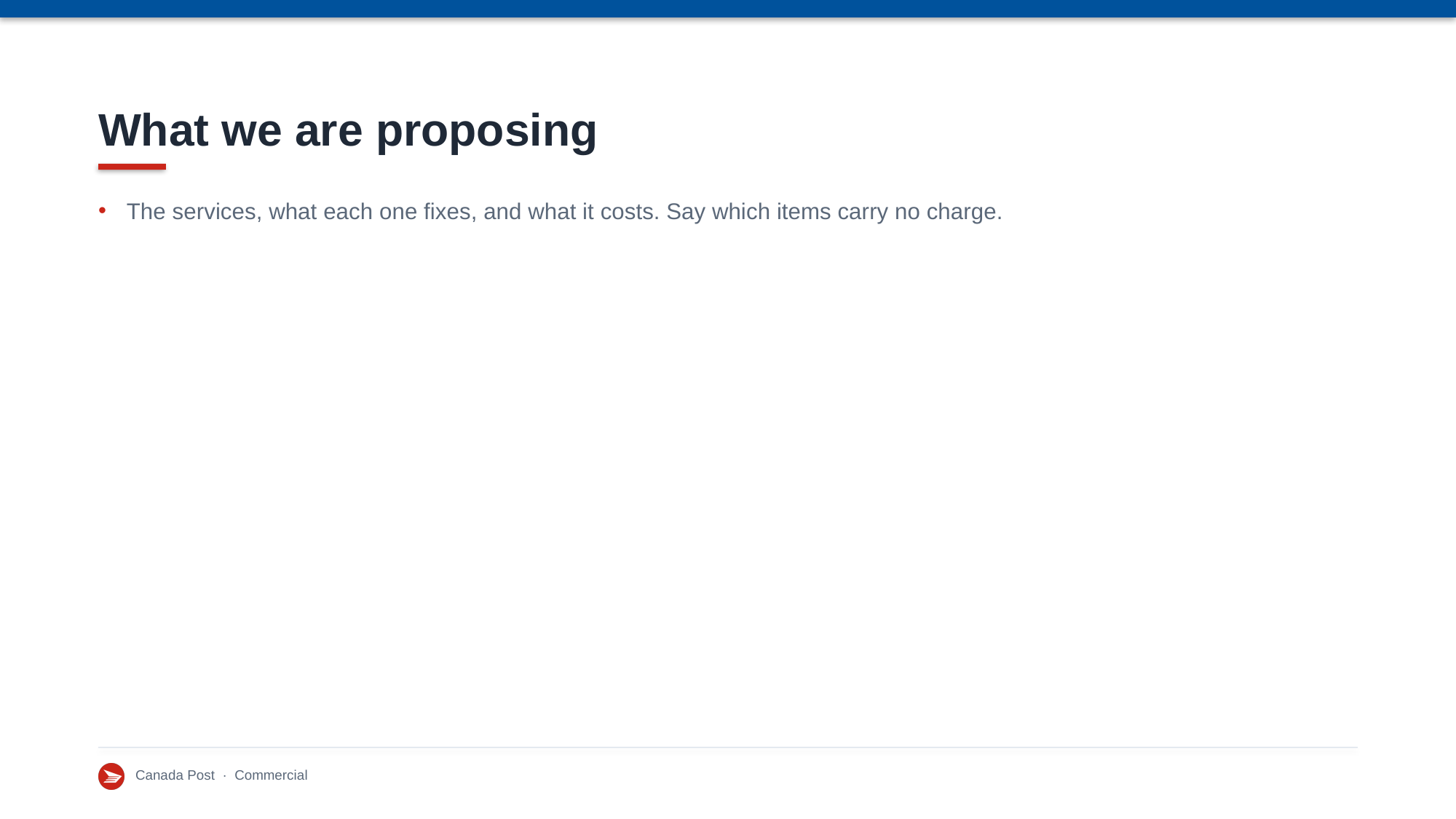

# What we are proposing
The services, what each one fixes, and what it costs. Say which items carry no charge.